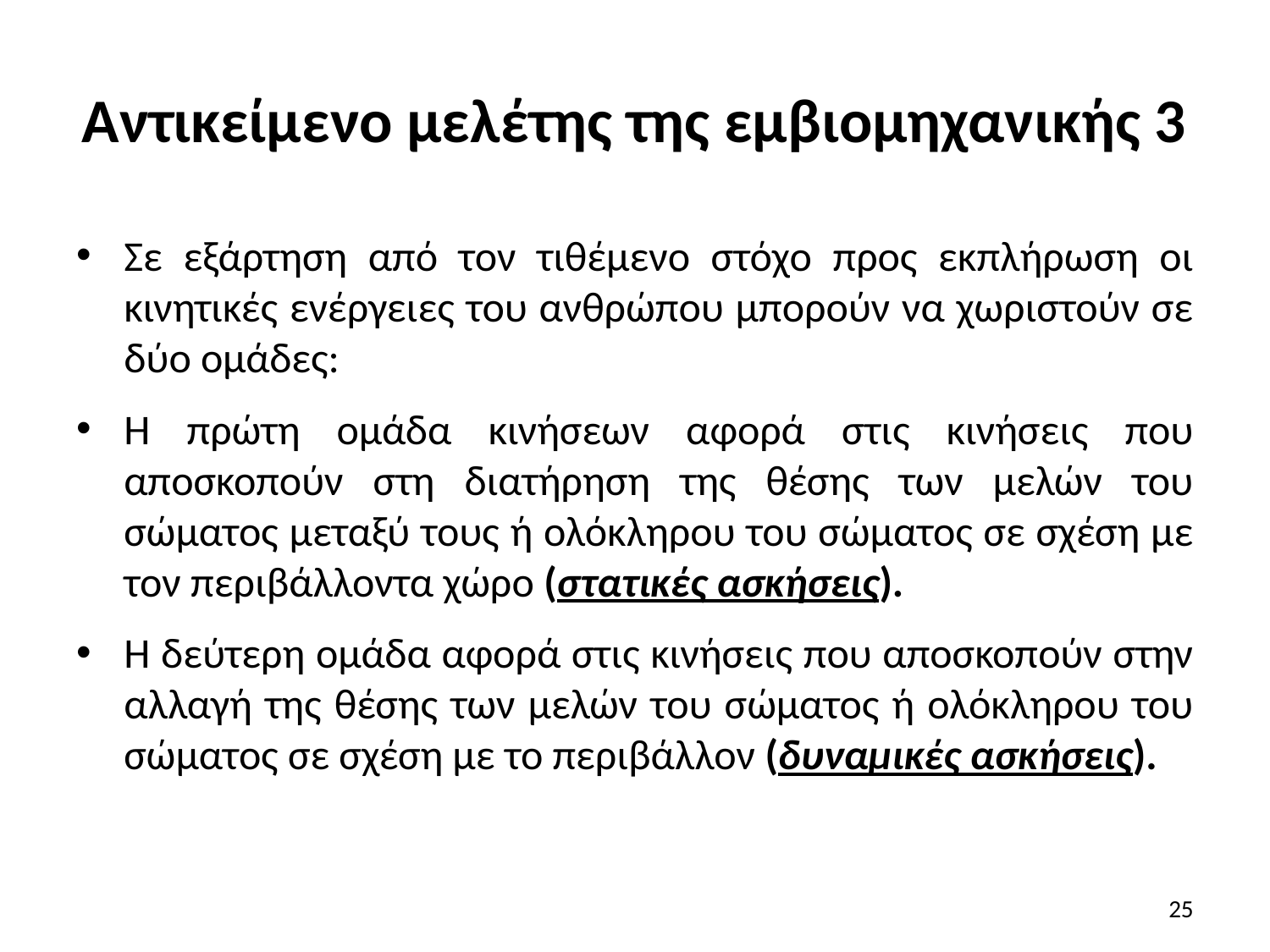

# Αντικείμενο μελέτης της εμβιομηχανικής 3
Σε εξάρτηση από τον τιθέμενο στόχο προς εκπλήρωση οι κινητικές ενέργειες του ανθρώπου μπορούν να χωριστούν σε δύο ομάδες:
Η πρώτη ομάδα κινήσεων αφορά στις κινήσεις που αποσκοπούν στη διατήρηση της θέσης των μελών του σώματος μεταξύ τους ή ολόκληρου του σώματος σε σχέση με τον περιβάλλοντα χώρο (στατικές ασκήσεις).
Η δεύτερη ομάδα αφορά στις κινήσεις που αποσκοπούν στην αλλαγή της θέσης των μελών του σώματος ή ολόκληρου του σώματος σε σχέση με το περιβάλλον (δυναμικές ασκήσεις).
25